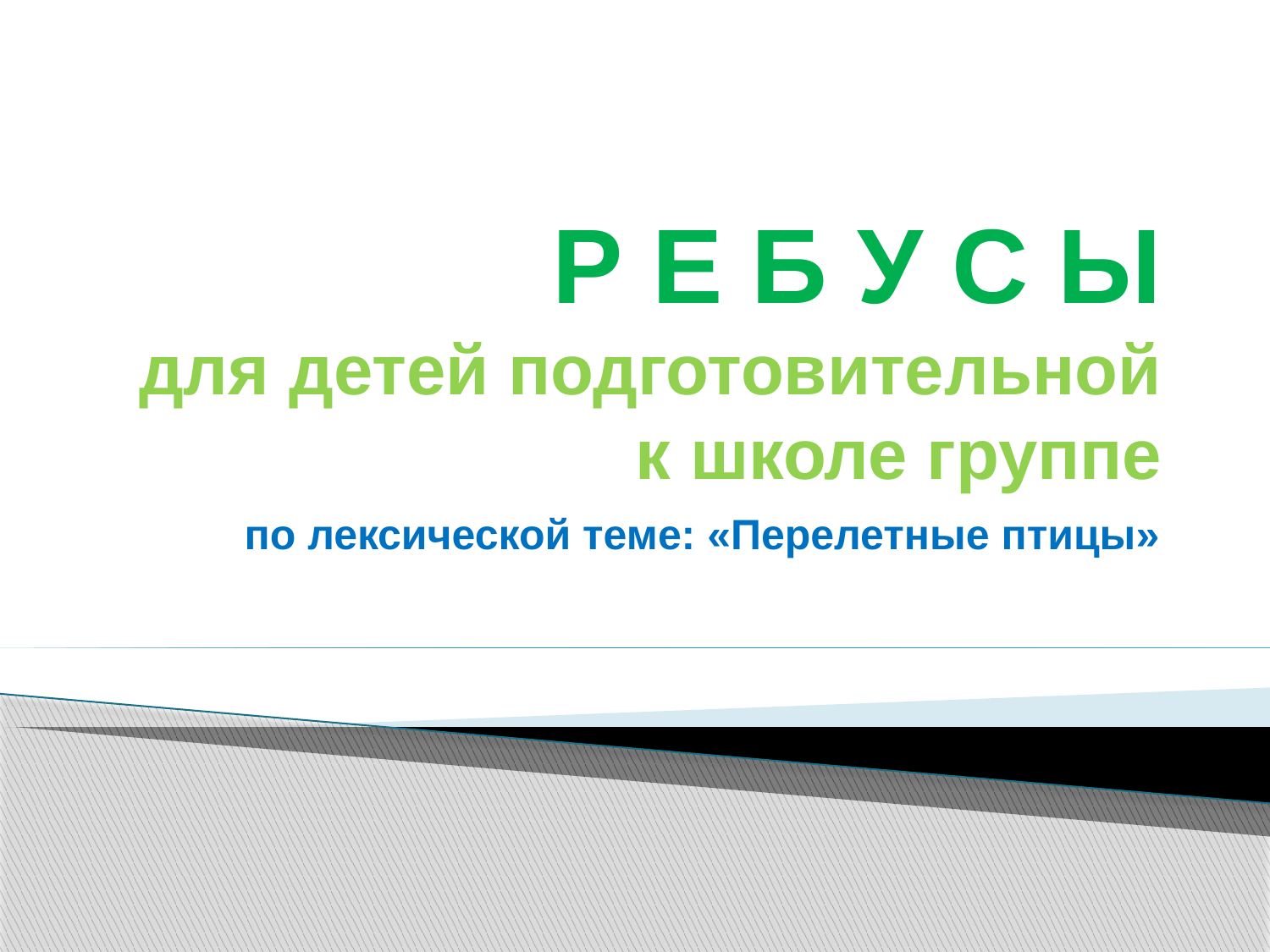

# Р Е Б У С Ы для детей подготовительной к школе группе
по лексической теме: «Перелетные птицы»